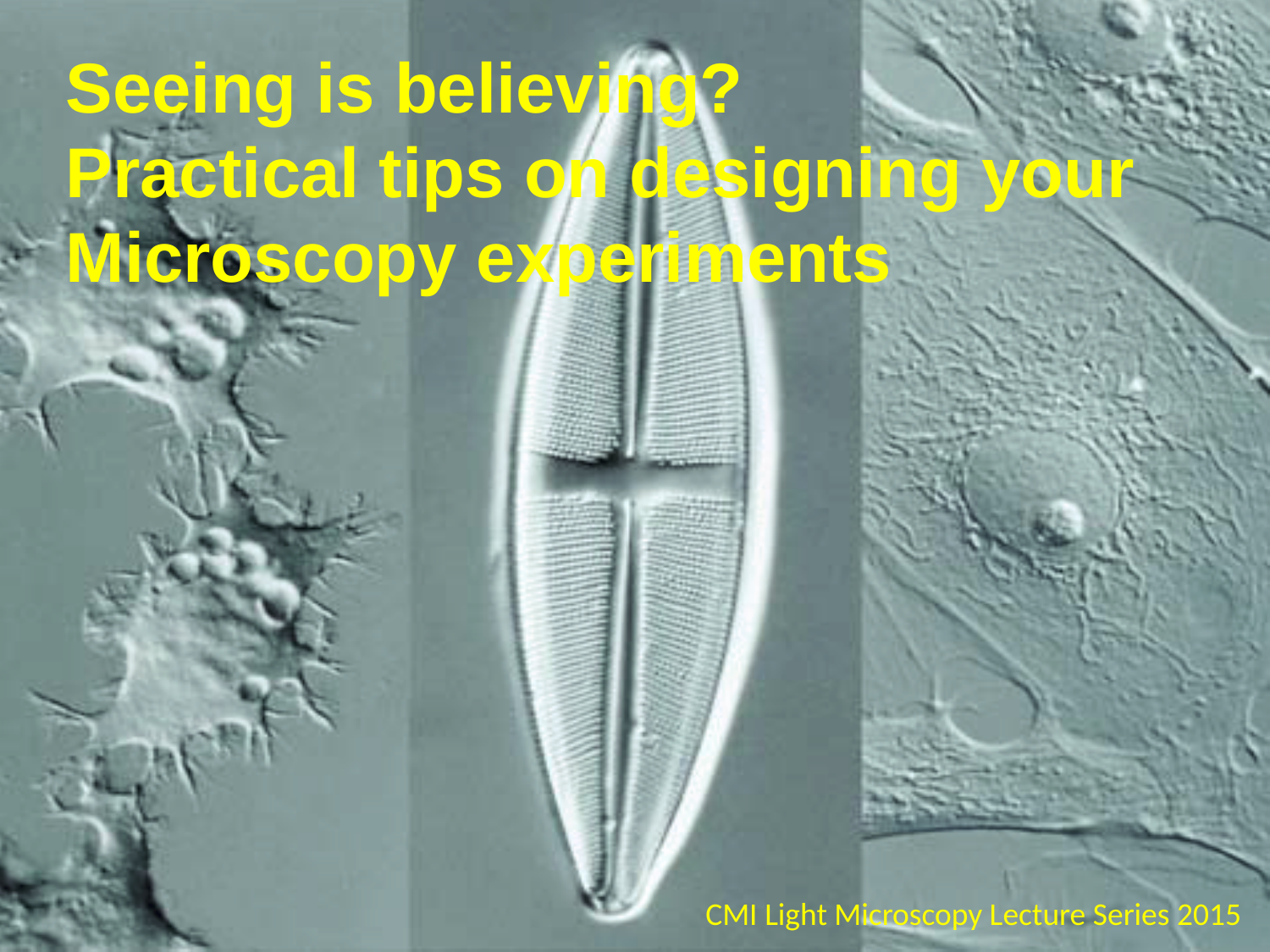

Seeing is believing?
Practical tips on designing your
Microscopy experiments
CMI Light Microscopy Lecture Series 2015